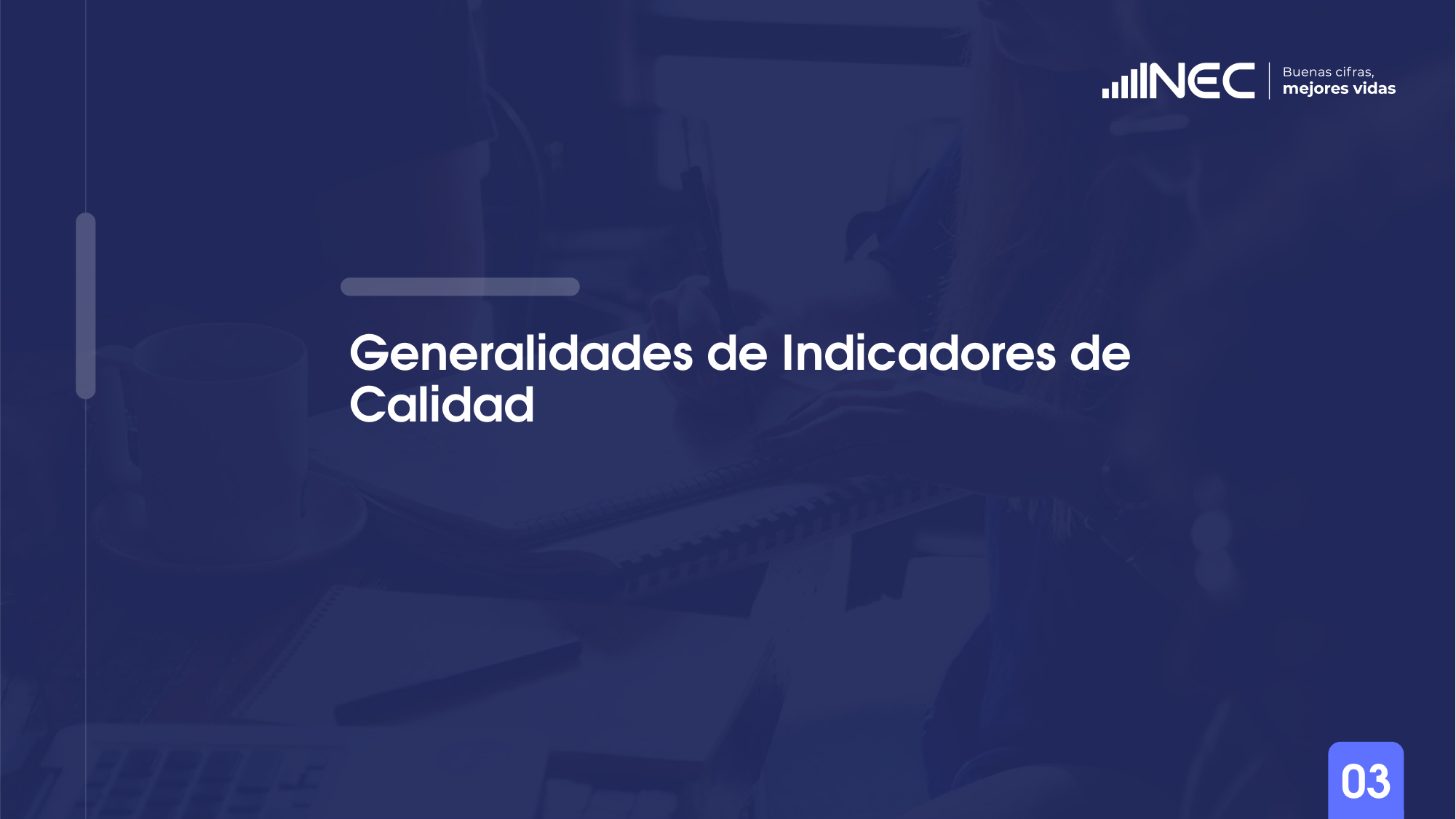

# Generalidades de Indicadores de Calidad
03